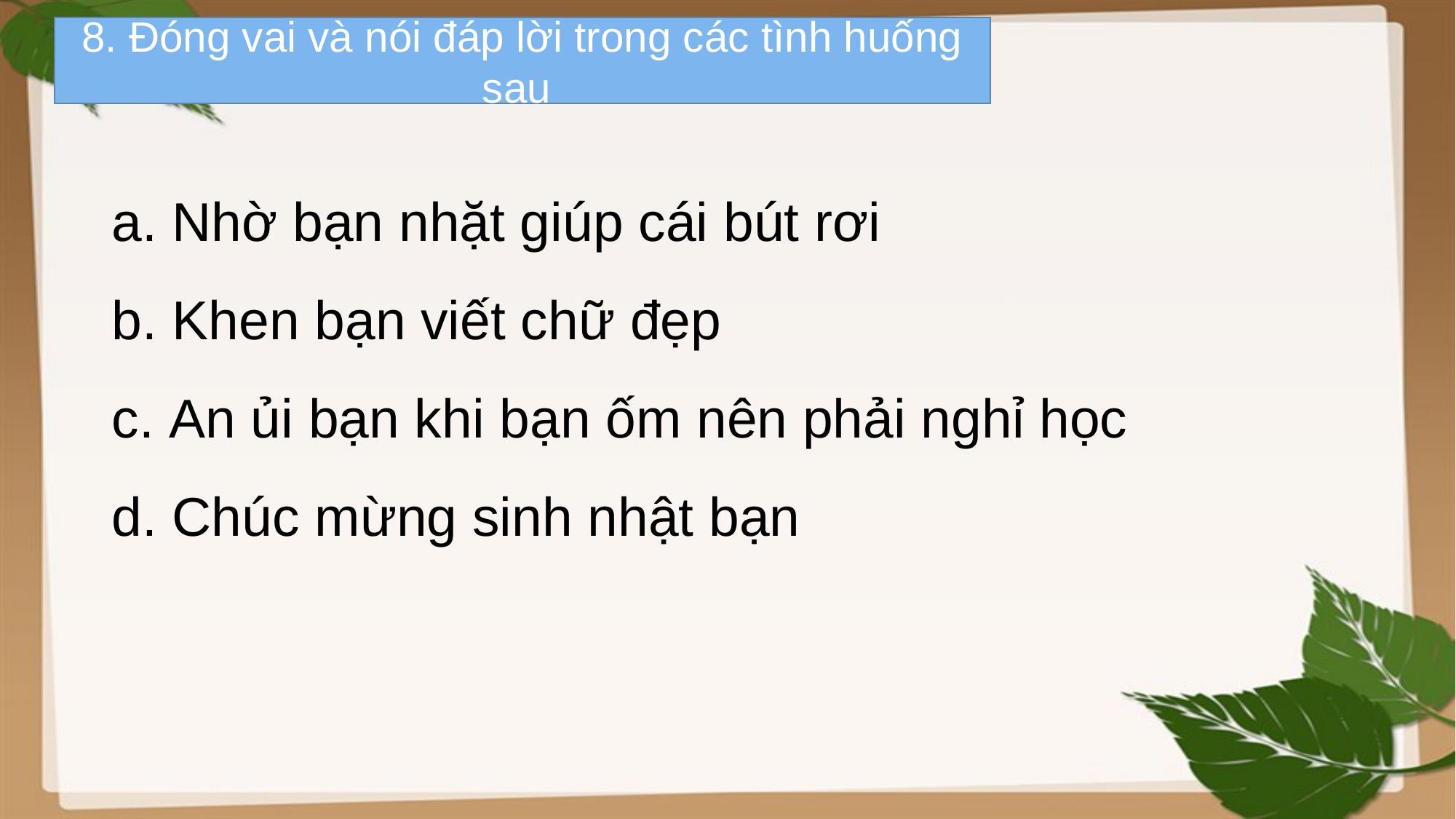

8. Đóng vai và nói đáp lời trong các tình huống sau
 Nhờ bạn nhặt giúp cái bút rơi
 Khen bạn viết chữ đẹp
 An ủi bạn khi bạn ốm nên phải nghỉ học
 Chúc mừng sinh nhật bạn